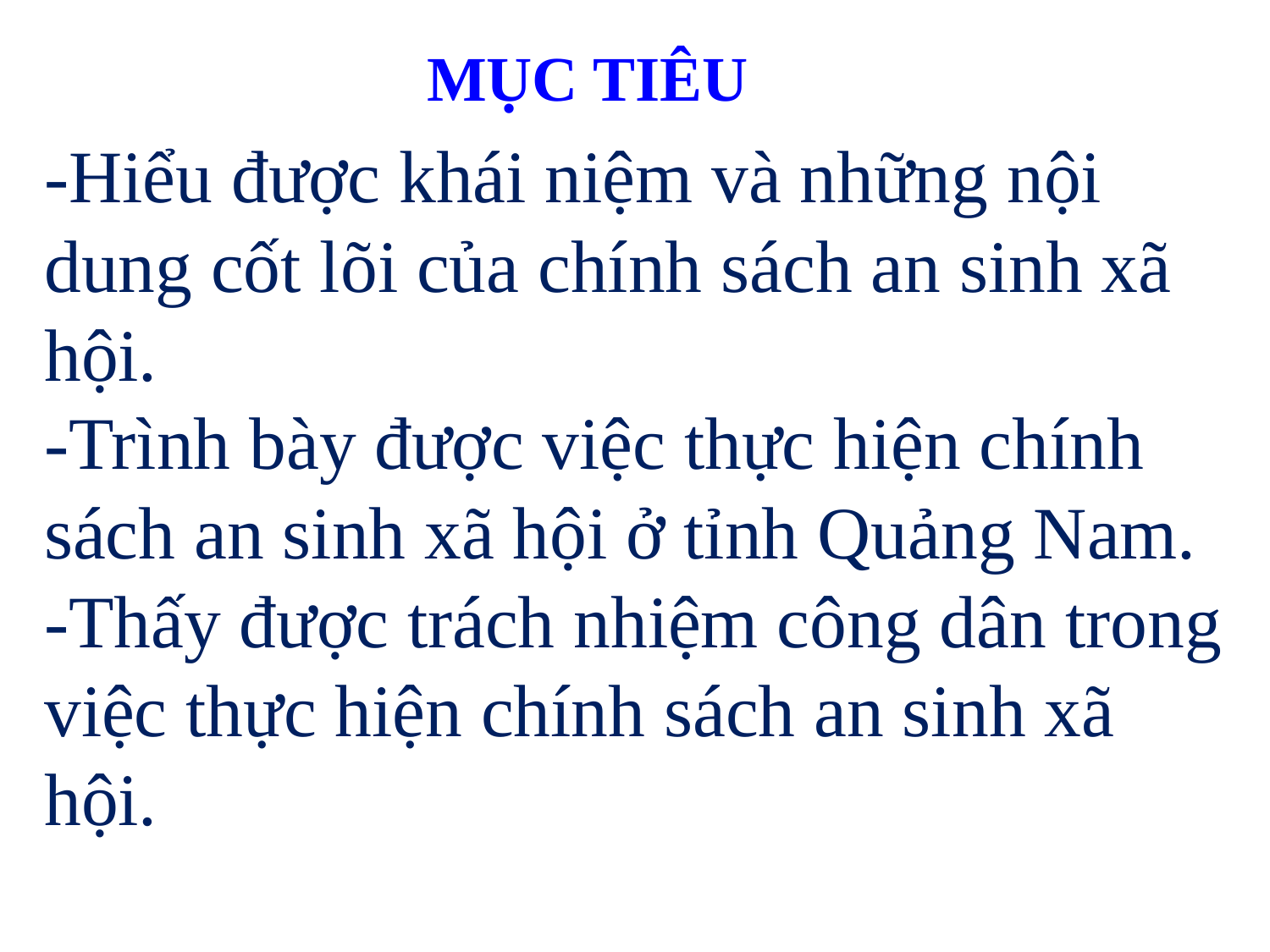

MỤC TIÊU
-Hiểu được khái niệm và những nội dung cốt lõi của chính sách an sinh xã hội.
-Trình bày được việc thực hiện chính sách an sinh xã hội ở tỉnh Quảng Nam.
-Thấy được trách nhiệm công dân trong việc thực hiện chính sách an sinh xã hội.